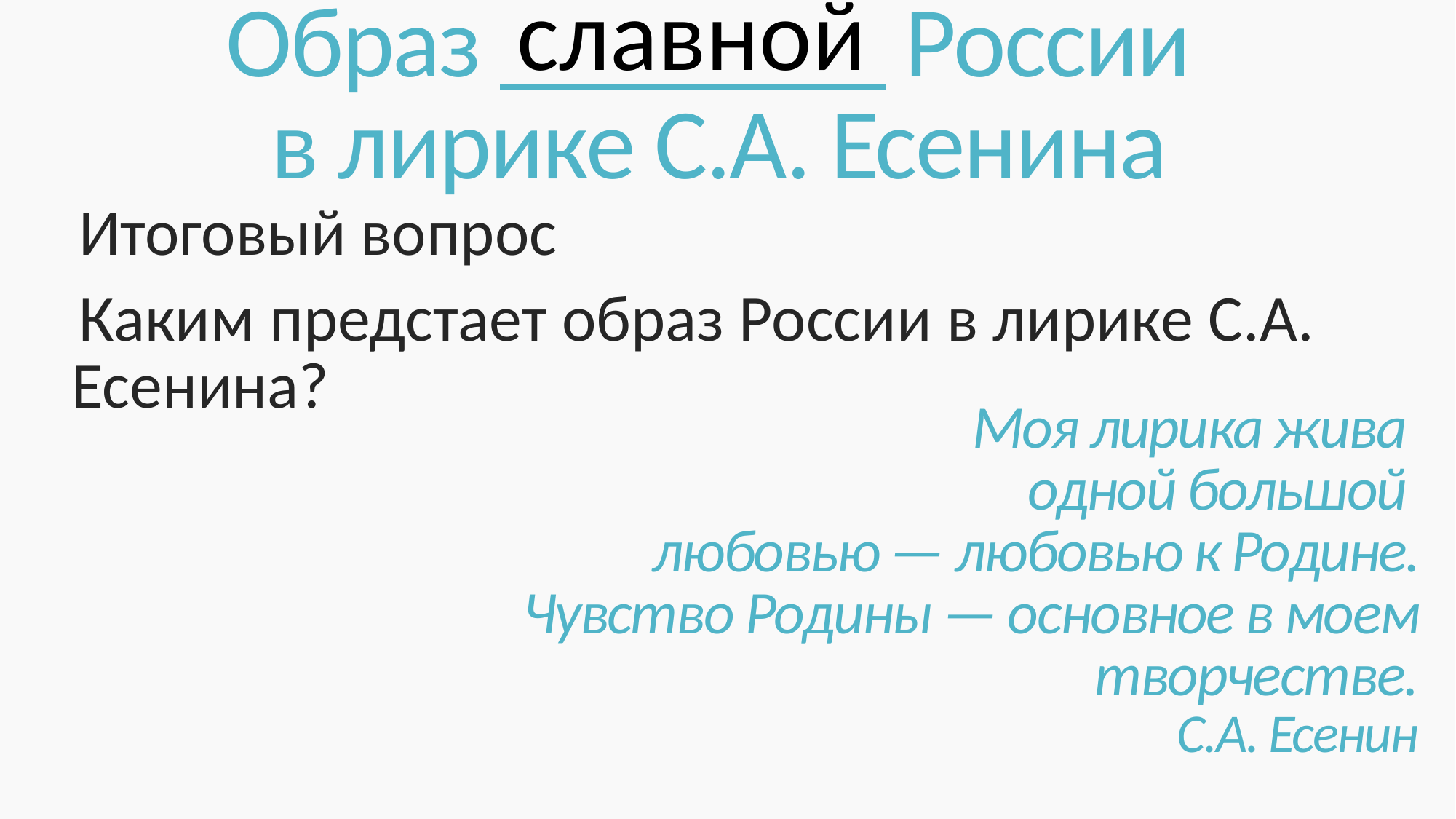

славной
# Образ ________ России в лирике С.А. Есенина
Итоговый вопрос
Каким предстает образ России в лирике С.А. Есенина?
Моя лирика жива 
одной большой 
любовью — любовью к Родине. Чувство Родины — основное в моем творчестве.
С.А. Есенин